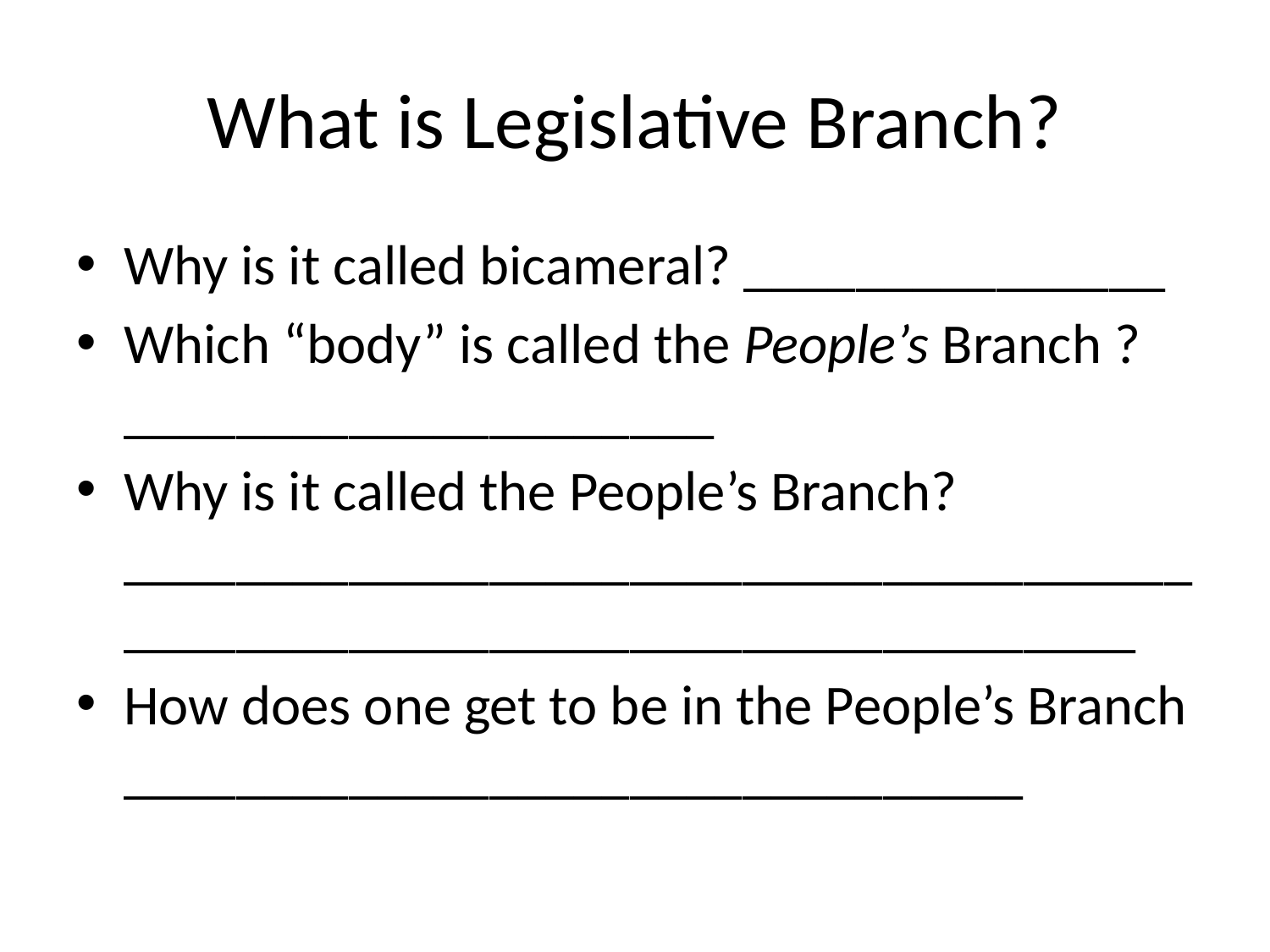

# What is Legislative Branch?
Why is it called bicameral? _______________
Which “body” is called the People’s Branch ?_____________________
Why is it called the People’s Branch? __________________________________________________________________________
How does one get to be in the People’s Branch ________________________________